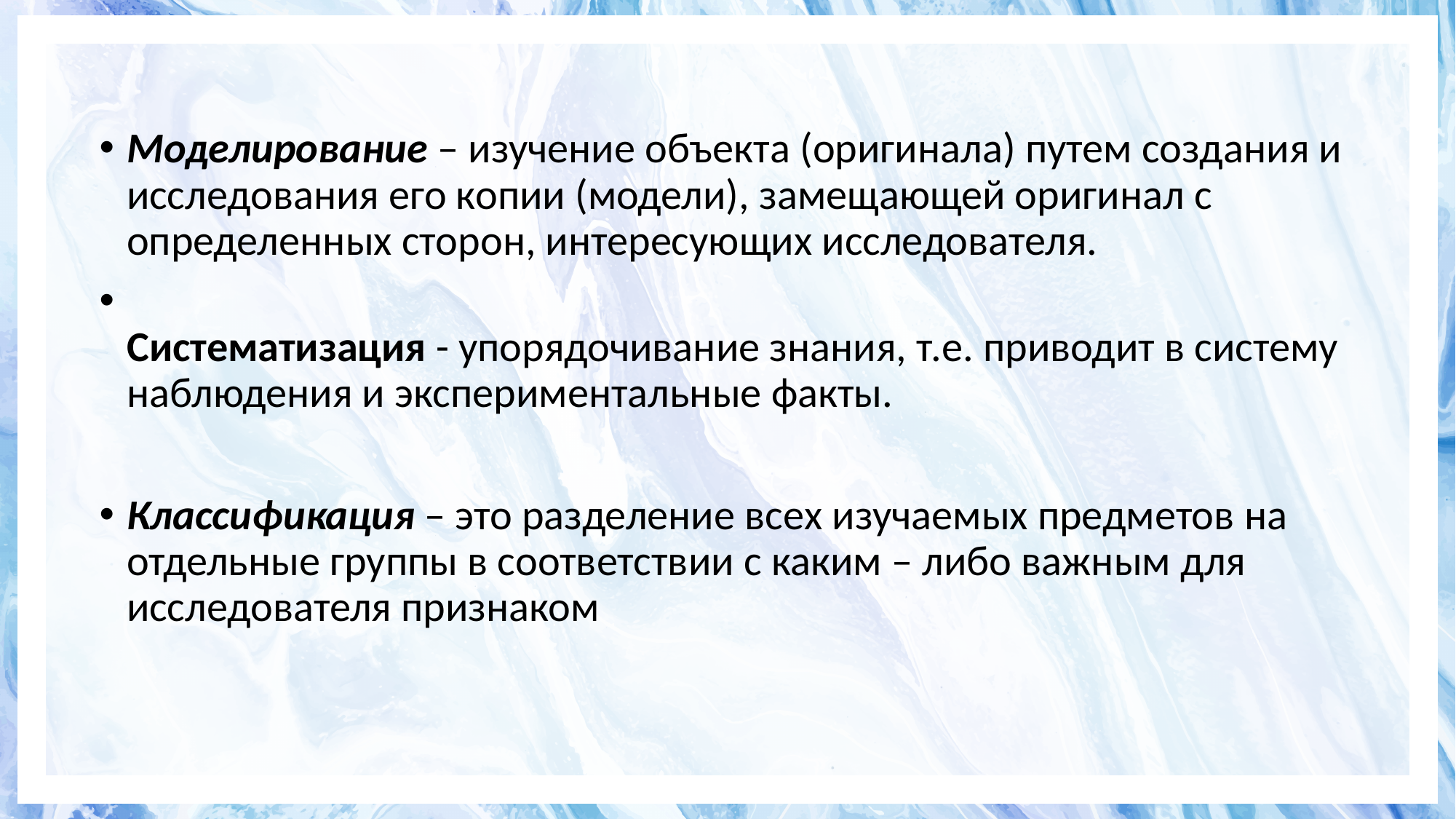

#
Моделирование – изучение объекта (оригинала) путем создания и исследования его копии (модели), замещающей оригинал с определенных сторон, интересующих исследователя.
Систематизация - упорядочивание знания, т.е. приводит в систему наблюдения и экспериментальные факты.

Классификация – это разделение всех изучаемых предметов на отдельные группы в соответствии с каким – либо важным для исследователя признаком